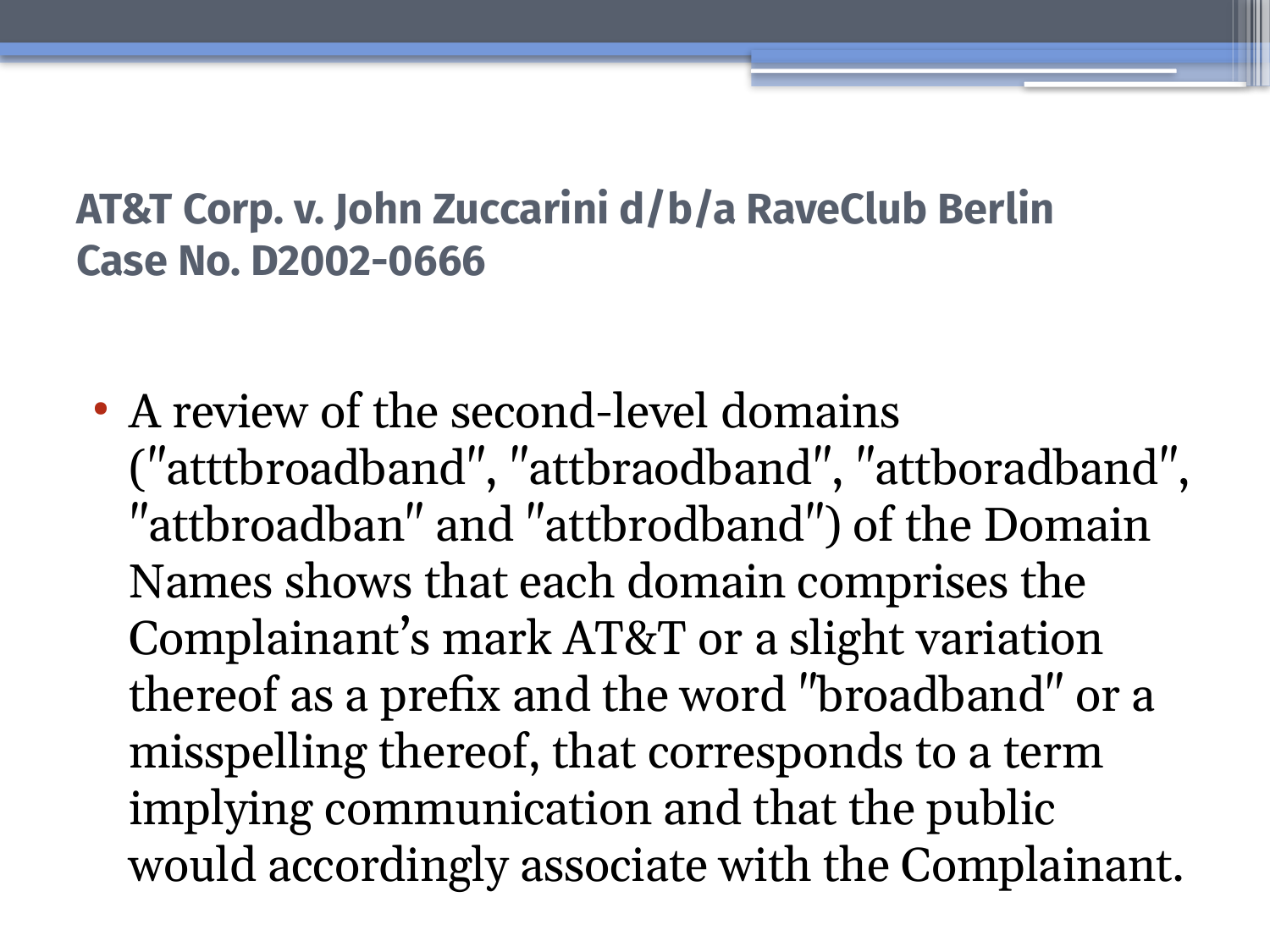

# AT&T Corp. v. John Zuccarini d/b/a RaveClub Berlin Case No. D2002-0666

A review of the second-level domains ("atttbroadband", "attbraodband", "attboradband", "attbroadban" and "attbrodband") of the Domain Names shows that each domain comprises the Complainant’s mark AT&T or a slight variation thereof as a prefix and the word "broadband" or a misspelling thereof, that corresponds to a term implying communication and that the public would accordingly associate with the Complainant.